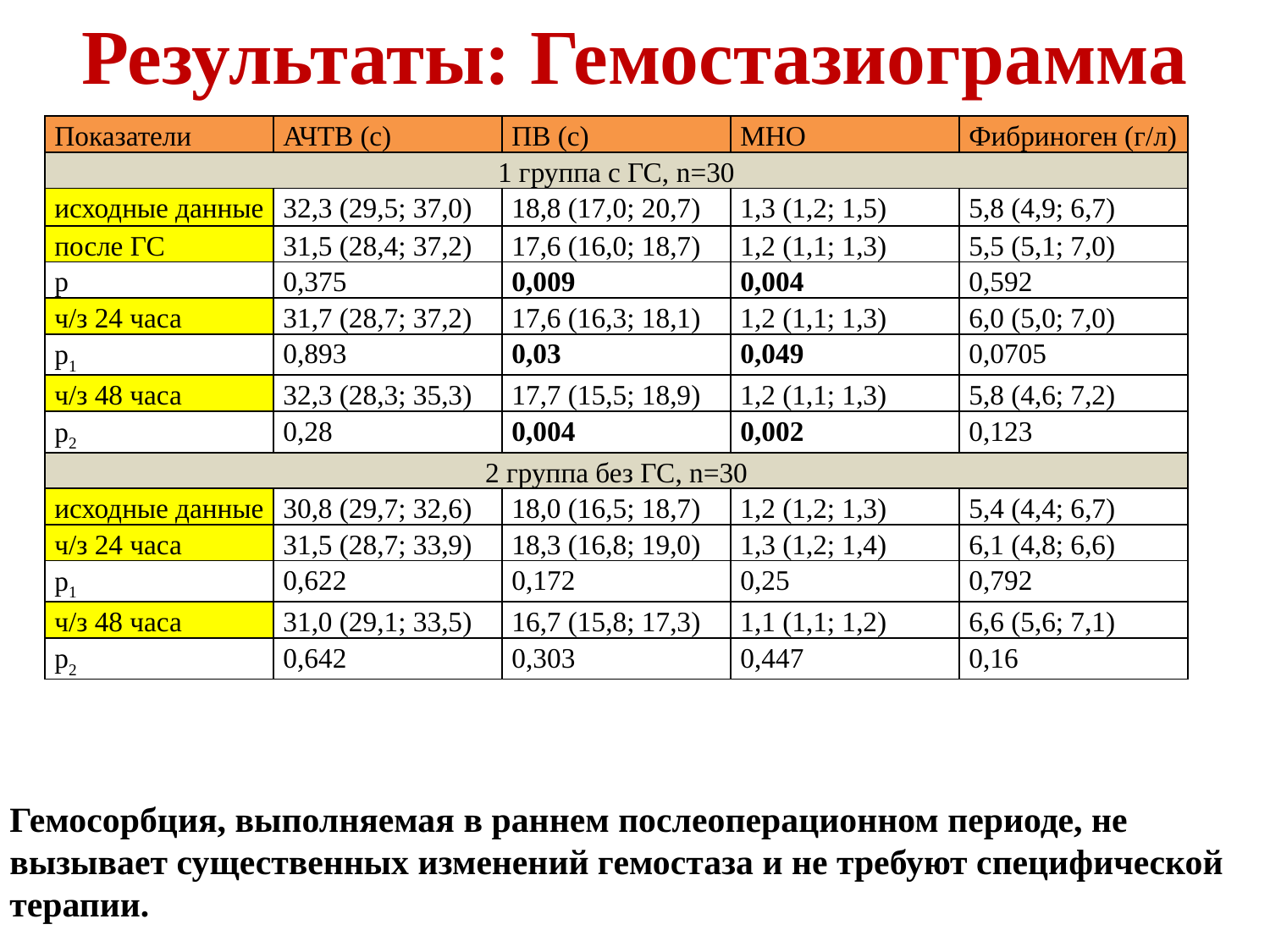

Результаты: Гемостазиограмма
| Показатели | АЧТВ (с) | ПВ (с) | МНО | Фибриноген (г/л) |
| --- | --- | --- | --- | --- |
| 1 группа с ГС, n=30 |  |  |  |  |
| исходные данные | 32,3 (29,5; 37,0) | 18,8 (17,0; 20,7) | 1,3 (1,2; 1,5) | 5,8 (4,9; 6,7) |
| после ГС | 31,5 (28,4; 37,2) | 17,6 (16,0; 18,7) | 1,2 (1,1; 1,3) | 5,5 (5,1; 7,0) |
| p | 0,375 | 0,009 | 0,004 | 0,592 |
| ч/з 24 часа | 31,7 (28,7; 37,2) | 17,6 (16,3; 18,1) | 1,2 (1,1; 1,3) | 6,0 (5,0; 7,0) |
| p1 | 0,893 | 0,03 | 0,049 | 0,0705 |
| ч/з 48 часа | 32,3 (28,3; 35,3) | 17,7 (15,5; 18,9) | 1,2 (1,1; 1,3) | 5,8 (4,6; 7,2) |
| p2 | 0,28 | 0,004 | 0,002 | 0,123 |
| 2 группа без ГС, n=30 |  |  |  |  |
| исходные данные | 30,8 (29,7; 32,6) | 18,0 (16,5; 18,7) | 1,2 (1,2; 1,3) | 5,4 (4,4; 6,7) |
| ч/з 24 часа | 31,5 (28,7; 33,9) | 18,3 (16,8; 19,0) | 1,3 (1,2; 1,4) | 6,1 (4,8; 6,6) |
| p1 | 0,622 | 0,172 | 0,25 | 0,792 |
| ч/з 48 часа | 31,0 (29,1; 33,5) | 16,7 (15,8; 17,3) | 1,1 (1,1; 1,2) | 6,6 (5,6; 7,1) |
| p2 | 0,642 | 0,303 | 0,447 | 0,16 |
Гемосорбция, выполняемая в раннем послеоперационном периоде, не вызывает существенных изменений гемостаза и не требуют специфической терапии.